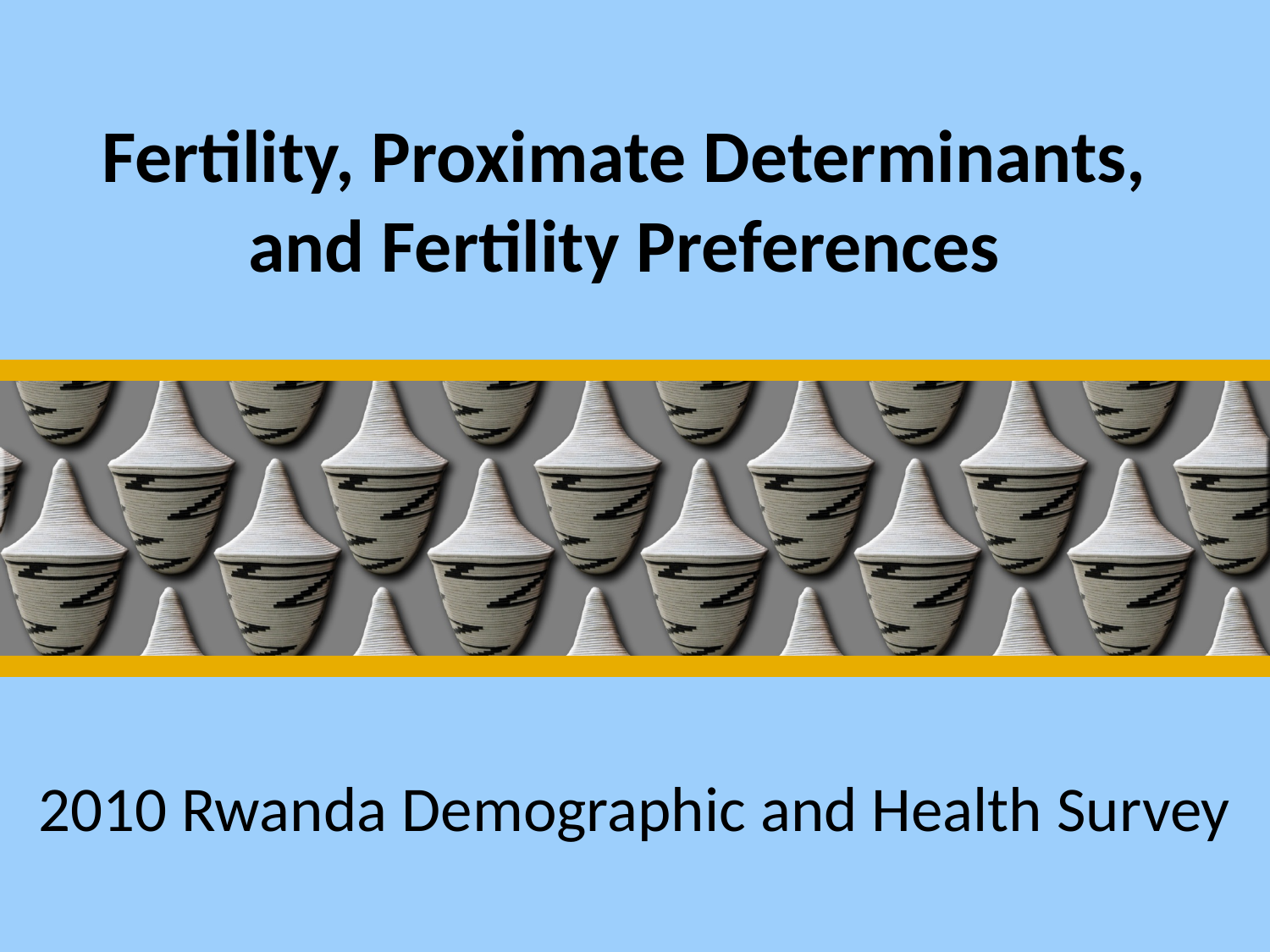

# Fertility, Proximate Determinants, and Fertility Preferences